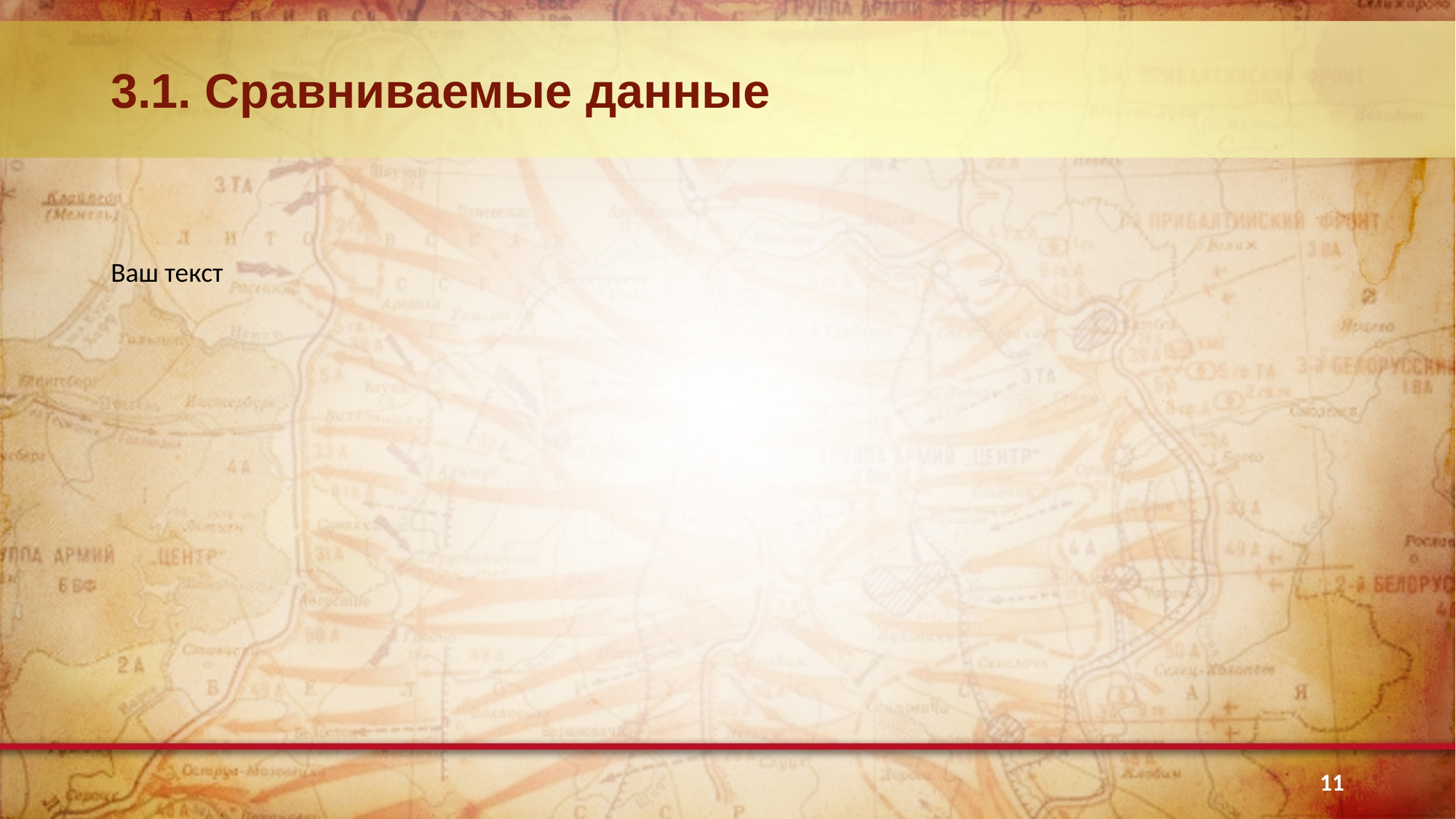

# 3.1. Сравниваемые данные
Ваш текст
11